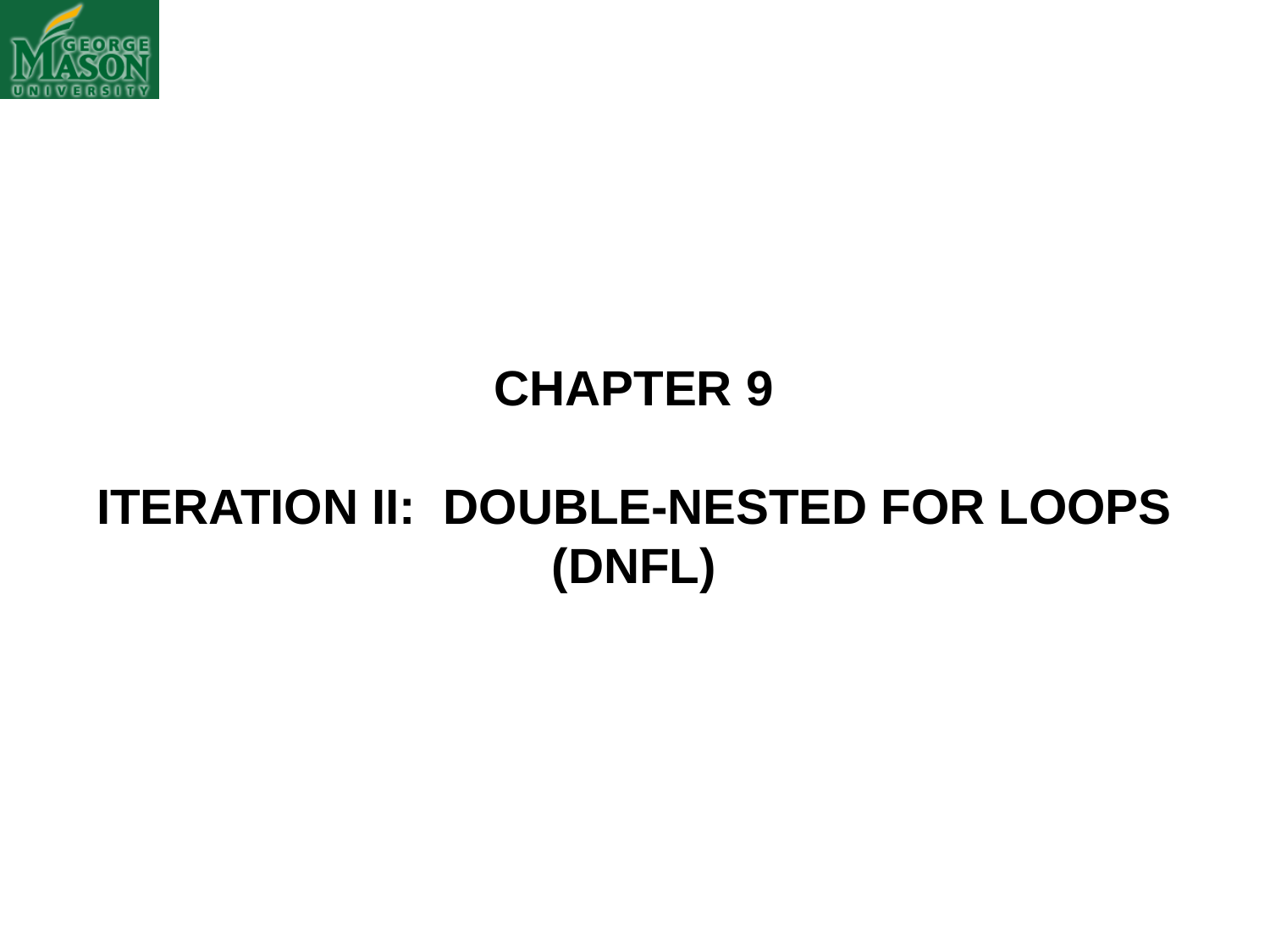

CHAPTER 9

ITERATION II:  DOUBLE-NESTED FOR LOOPS
(DNFL)